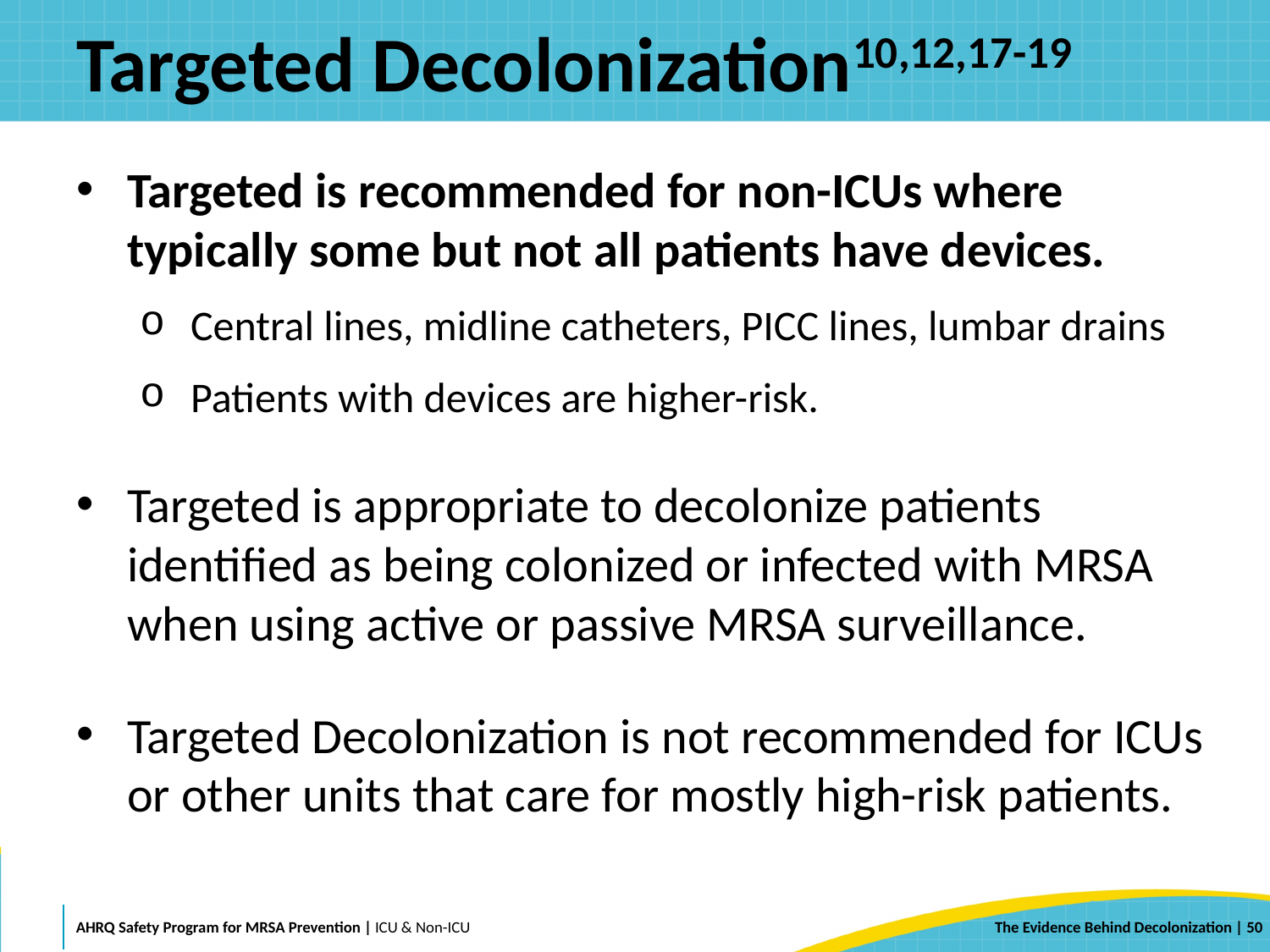

# Targeted Decolonization10,12,17-19
Targeted is recommended for non-ICUs where typically some but not all patients have devices.
Central lines, midline catheters, PICC lines, lumbar drains
Patients with devices are higher-risk.
Targeted is appropriate to decolonize patients identified as being colonized or infected with MRSA when using active or passive MRSA surveillance.
Targeted Decolonization is not recommended for ICUs or other units that care for mostly high-risk patients.
 | 50